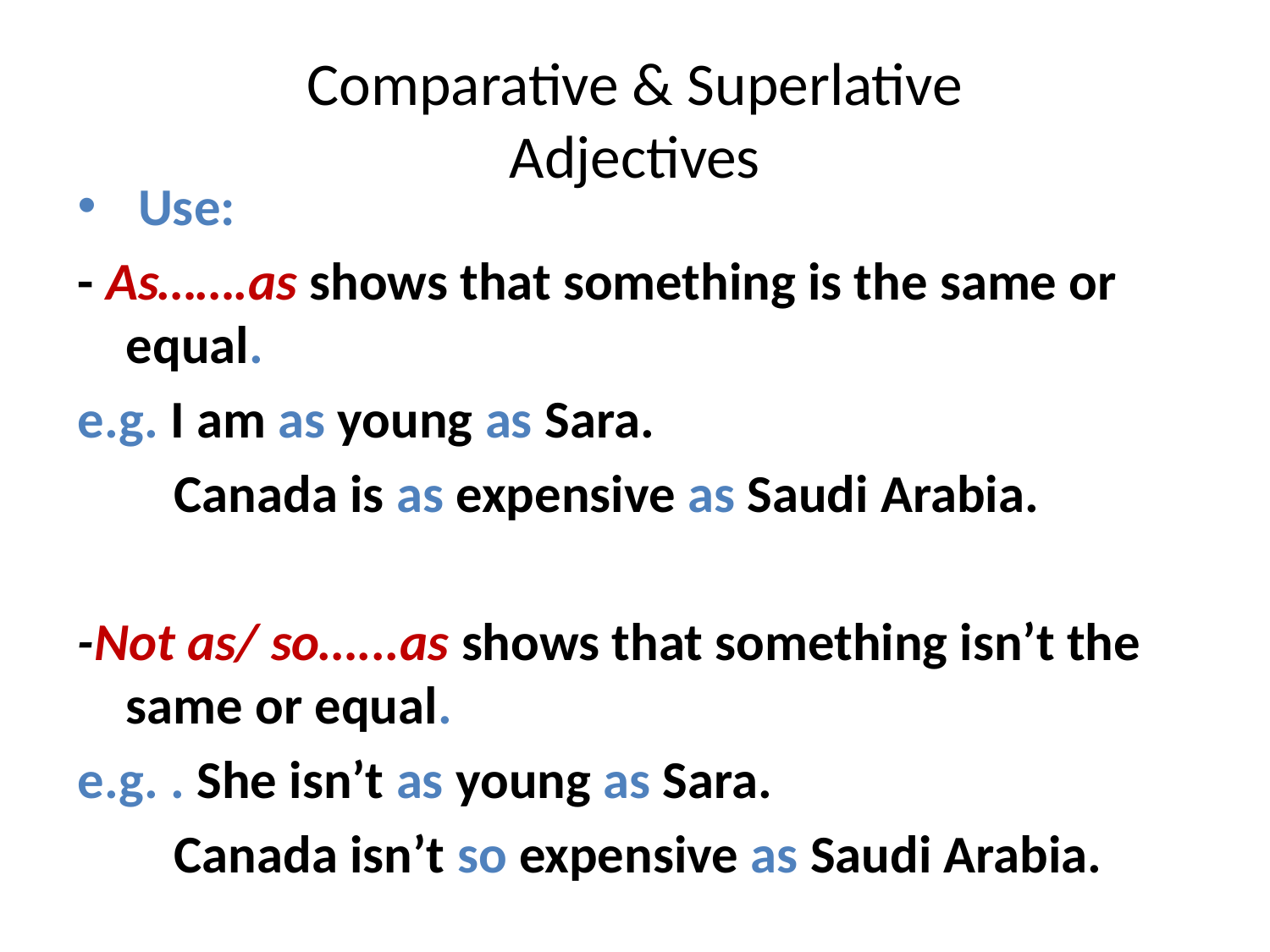

# Comparative & Superlative Adjectives
 Use:
- As…….as shows that something is the same or equal.
e.g. I am as young as Sara.
        Canada is as expensive as Saudi Arabia.

-Not as/ so…...as shows that something isn’t the same or equal.
e.g. . She isn’t as young as Sara.
        Canada isn’t so expensive as Saudi Arabia.